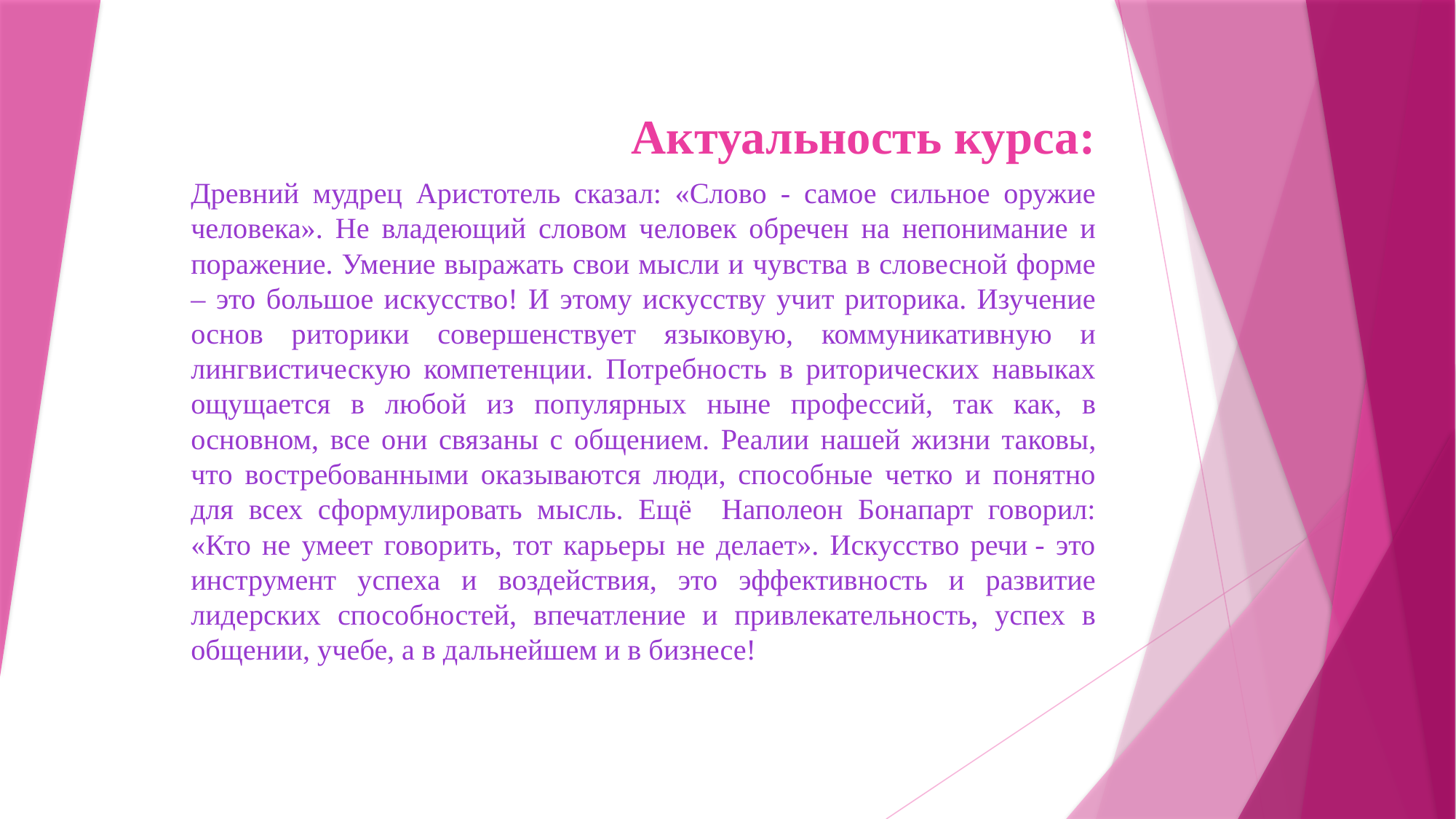

# Актуальность курса:
Древний мудрец Аристотель сказал: «Слово - самое сильное оружие человека». Не вла­деющий словом человек обречен на непонимание и поражение. Умение выражать свои мысли и чувства в словесной форме – это большое искусство! И этому искусству учит риторика. Изучение основ риторики совершенствует языковую, коммуникативную и лингвистическую компетенции. Потребность в риторических навыках ощущается в любой из по­пулярных ныне профессий, так как, в основном, все они связаны с обще­нием. Реалии нашей жизни таковы, что востребованными оказываются люди, способные четко и понятно для всех сформулировать мысль. Ещё  Наполеон Бонапарт говорил: «Кто не умеет говорить, тот карьеры не делает». Искусство речи - это инструмент успеха и воздействия, это эффективность и развитие лидерских способностей, впечатление и привлекательность, успех в общении, учебе, а в дальнейшем и в бизнесе!